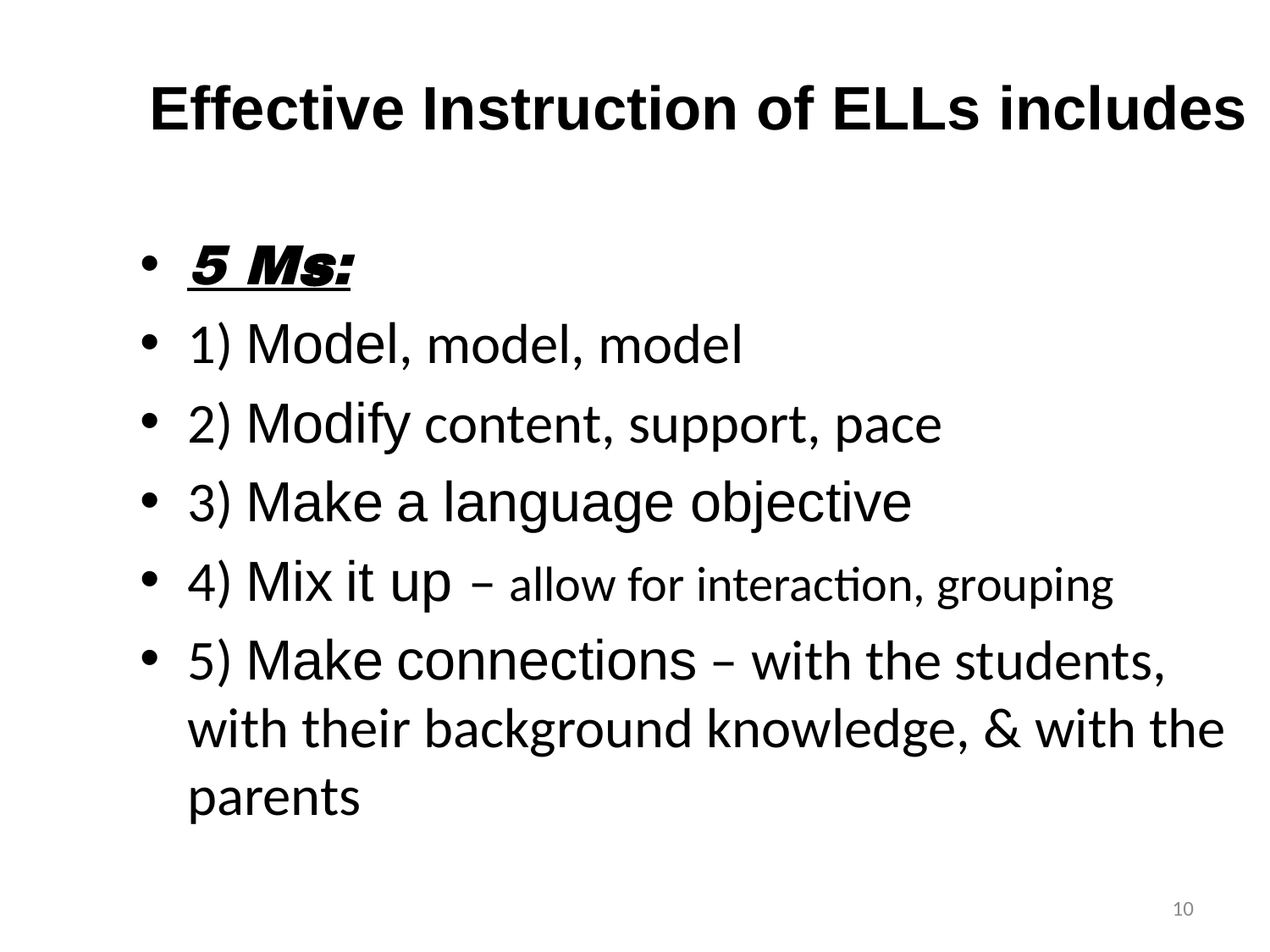

# Effective Instruction of ELLs includes
5 Ms:
1) Model, model, model
2) Modify content, support, pace
3) Make a language objective
4) Mix it up – allow for interaction, grouping
5) Make connections – with the students, with their background knowledge, & with the parents
10